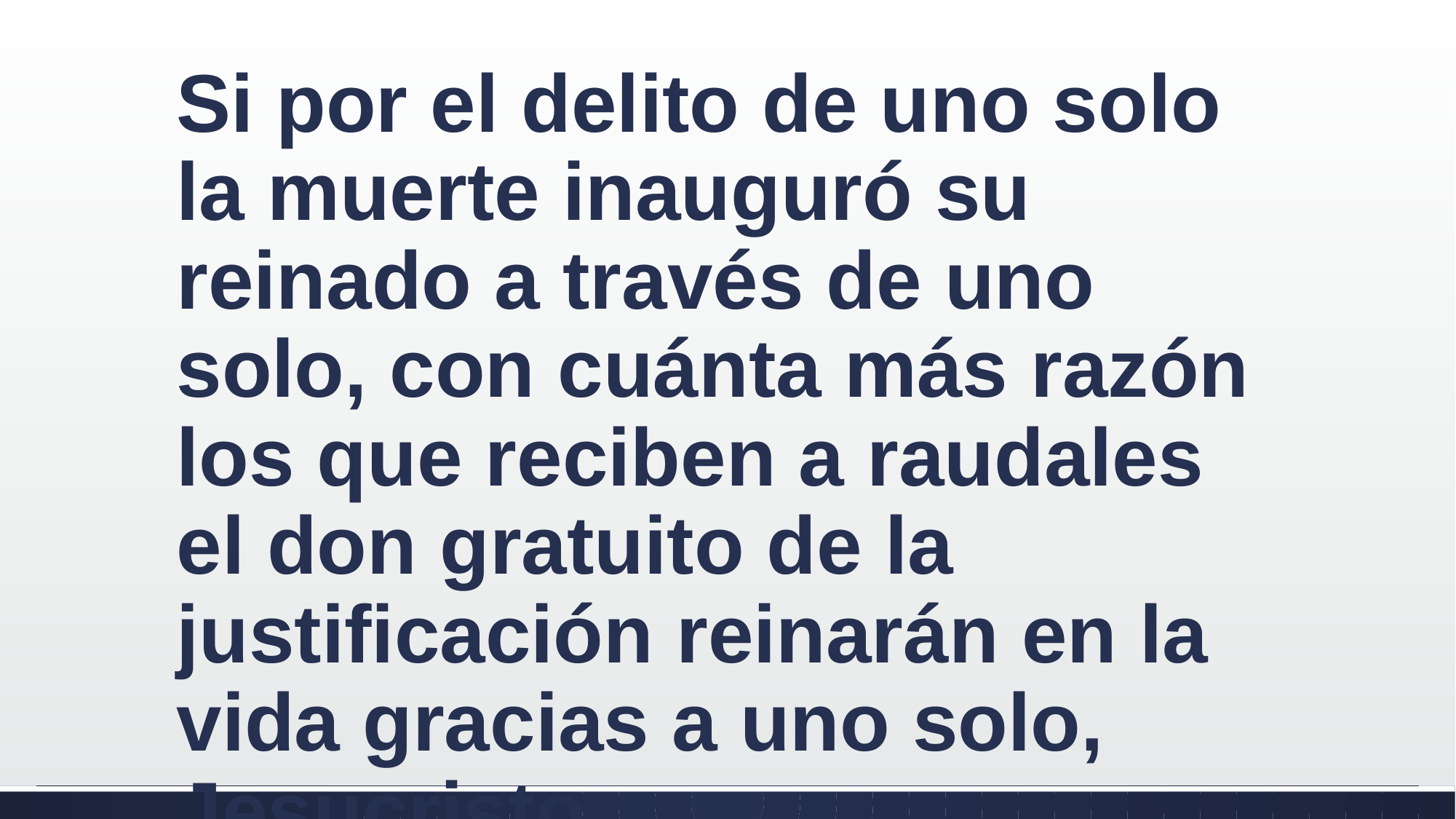

#
Si por el delito de uno solo la muerte inauguró su reinado a través de uno solo, con cuánta más razón los que reciben a raudales el don gratuito de la justificación reinarán en la vida gracias a uno solo, Jesucristo.